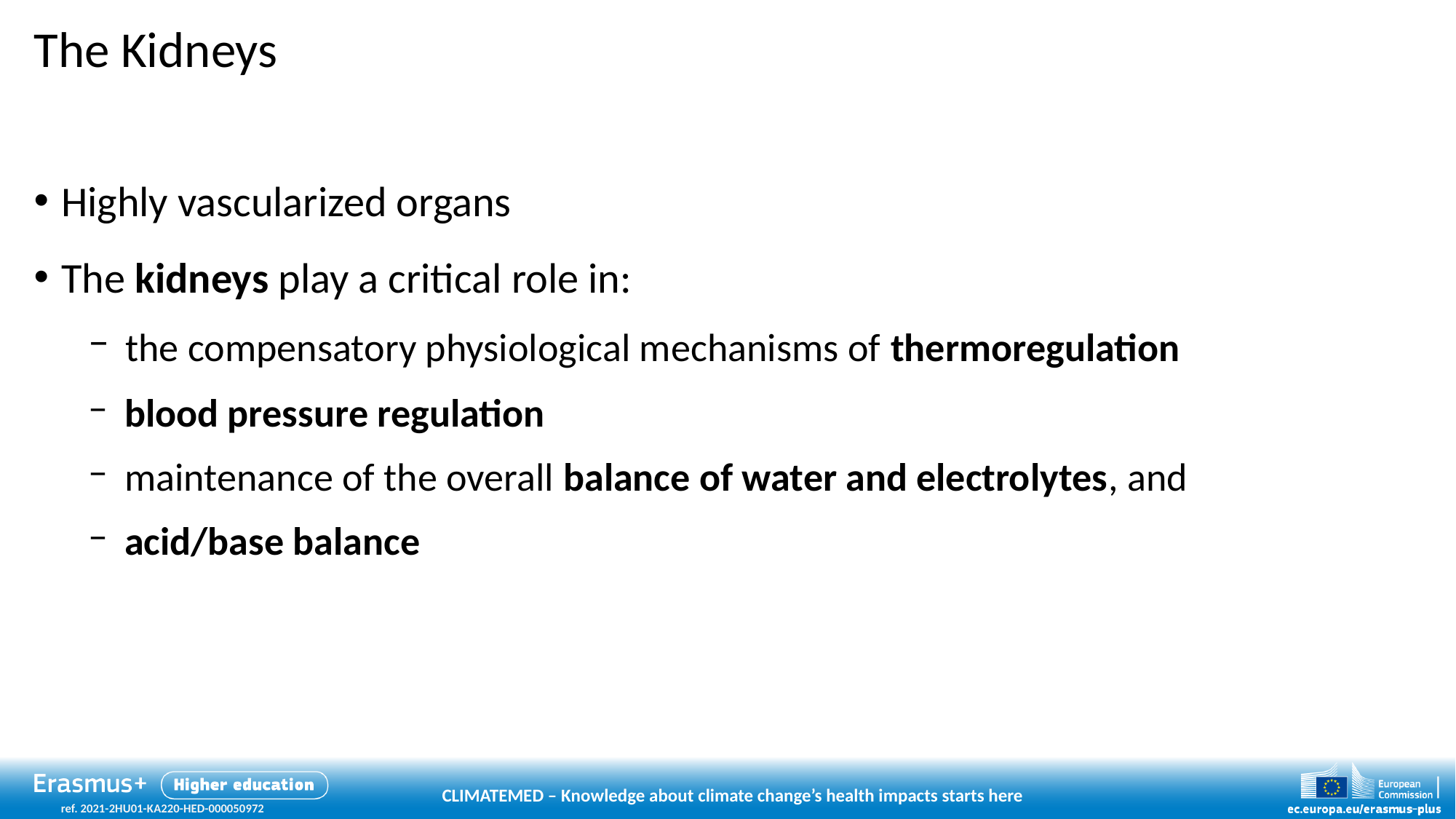

# The Kidneys
Highly vascularized organs
The kidneys play a critical role in:
 the compensatory physiological mechanisms of thermoregulation
 blood pressure regulation
 maintenance of the overall balance of water and electrolytes, and
 acid/base balance